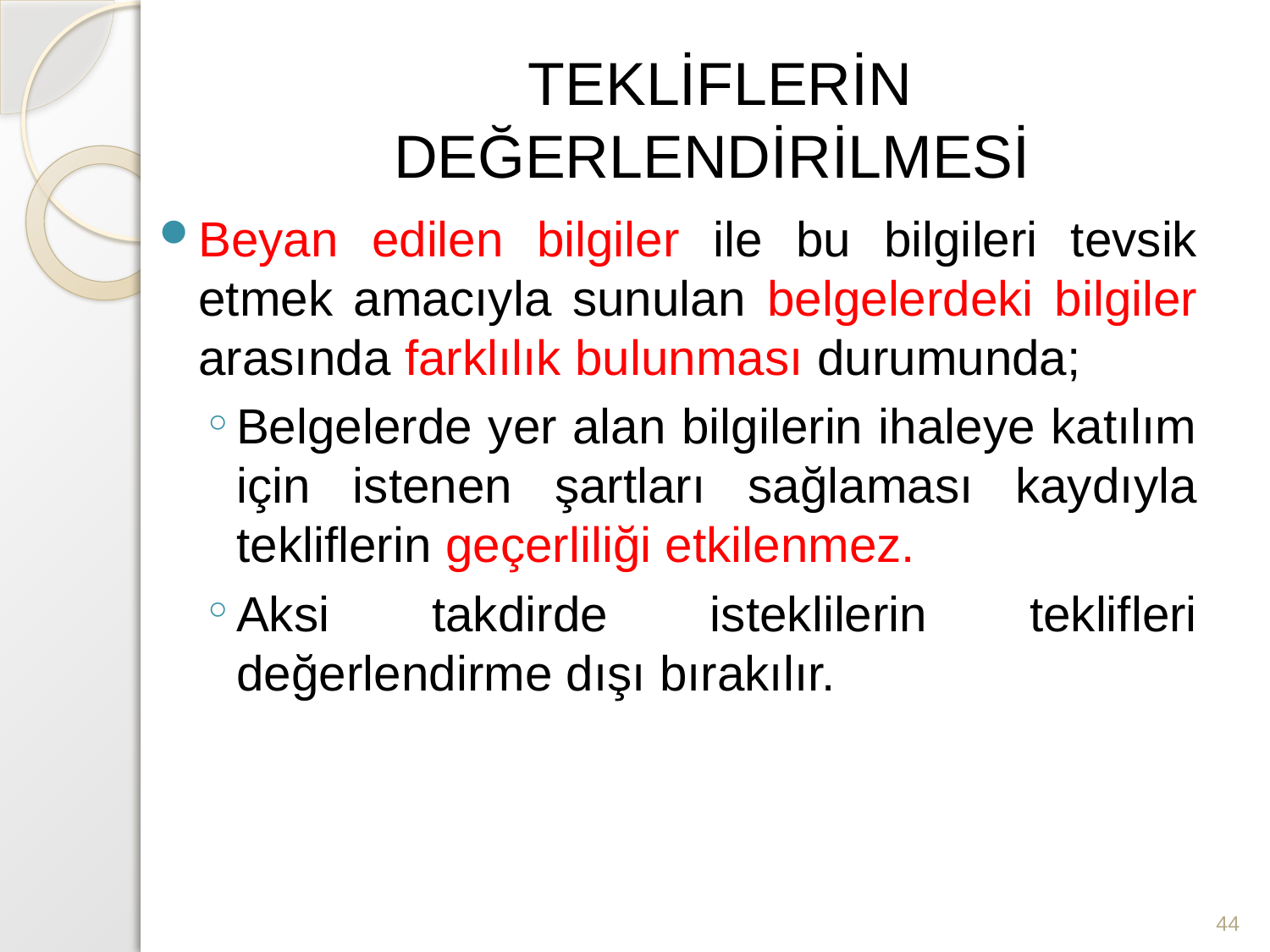

# TEKLİFLERİN DEĞERLENDİRİLMESİ
Beyan edilen bilgiler ile bu bilgileri tevsik etmek amacıyla sunulan belgelerdeki bilgiler arasında farklılık bulunması durumunda;
Belgelerde yer alan bilgilerin ihaleye katılım için istenen şartları sağlaması kaydıyla tekliflerin geçerliliği etkilenmez.
Aksi takdirde isteklilerin teklifleri değerlendirme dışı bırakılır.

44